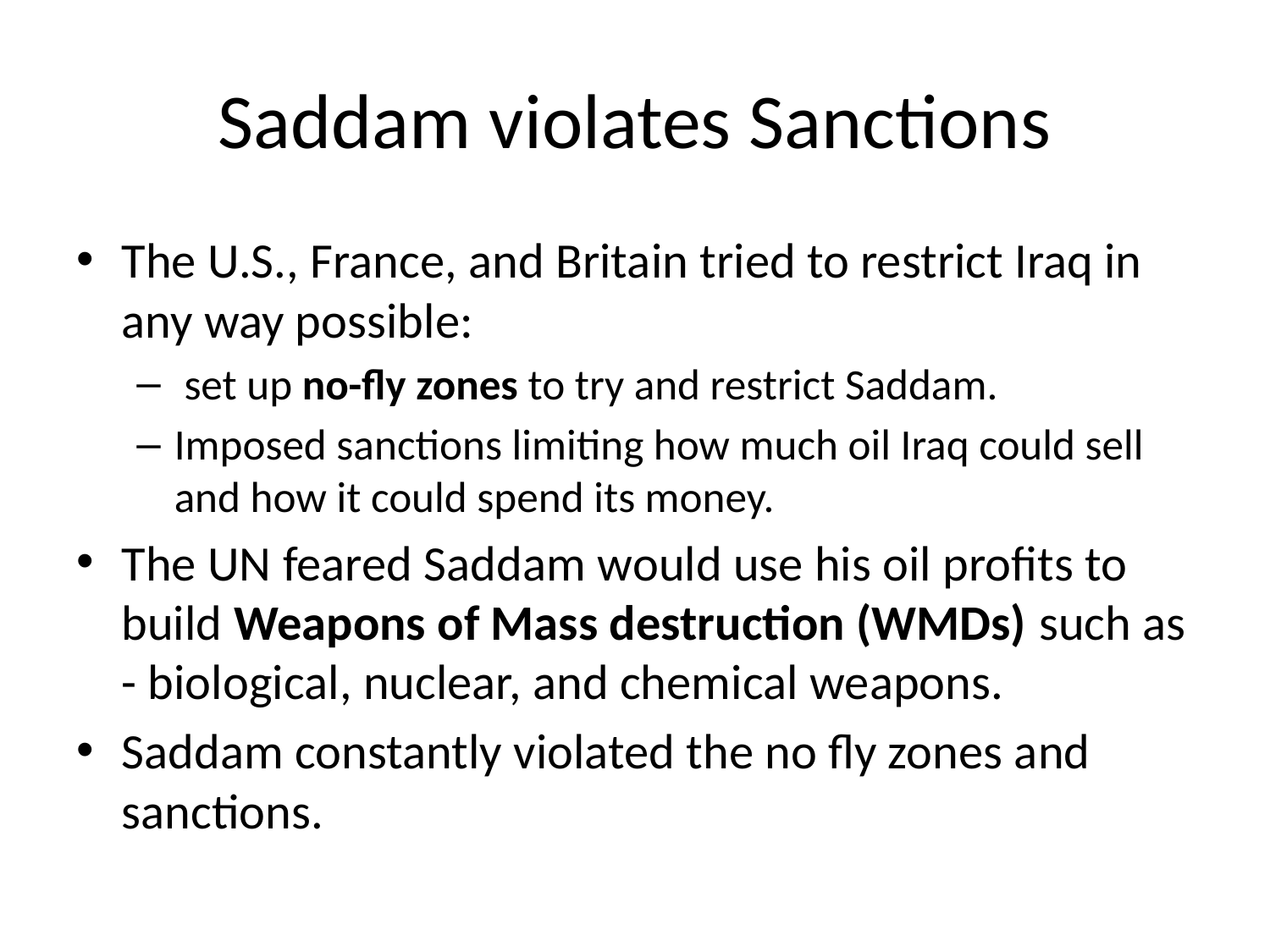

# Saddam violates Sanctions
The U.S., France, and Britain tried to restrict Iraq in any way possible:
 set up no-fly zones to try and restrict Saddam.
Imposed sanctions limiting how much oil Iraq could sell and how it could spend its money.
The UN feared Saddam would use his oil profits to build Weapons of Mass destruction (WMDs) such as - biological, nuclear, and chemical weapons.
Saddam constantly violated the no fly zones and sanctions.